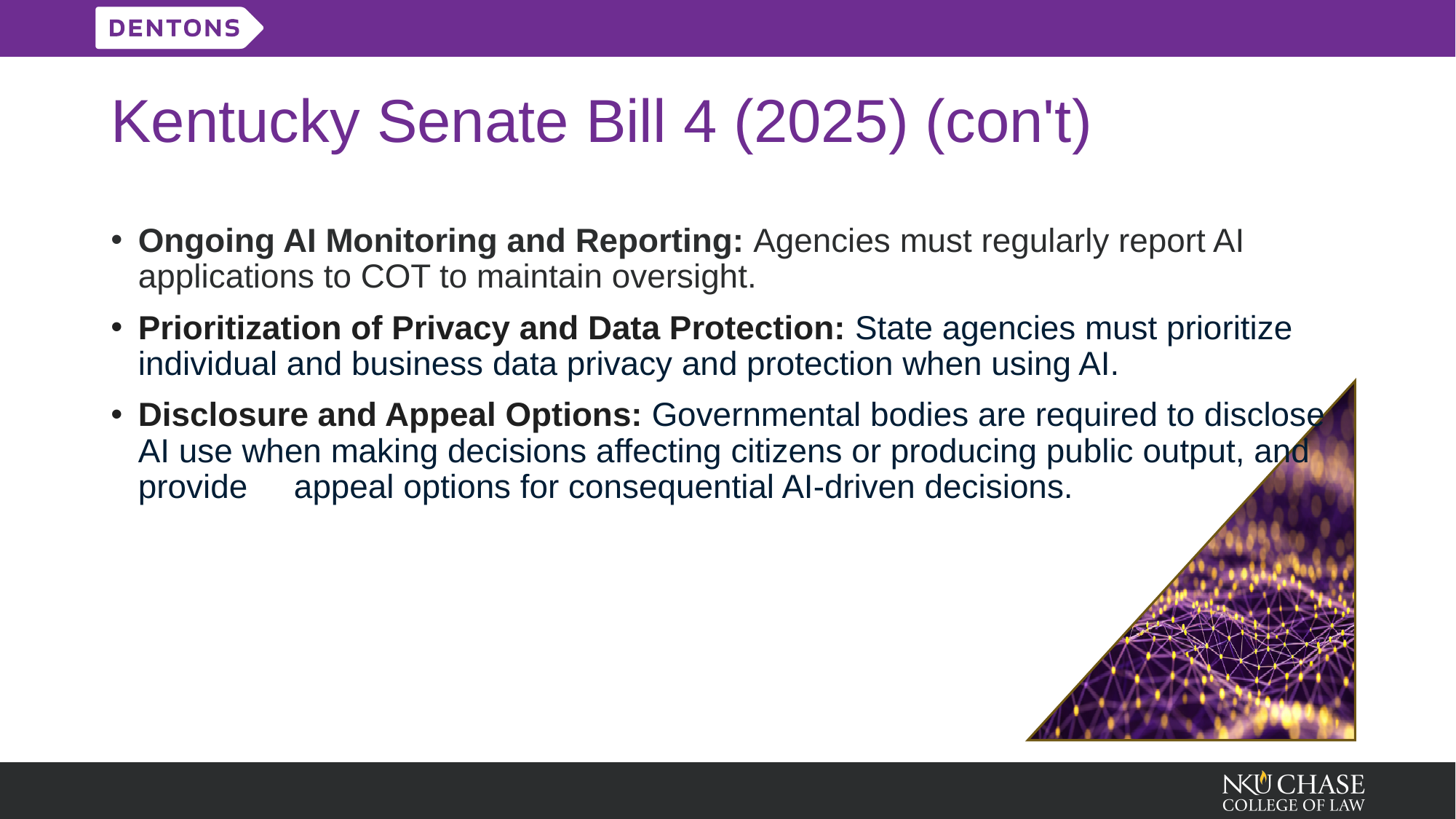

# Kentucky Senate Bill 4 (2025) (con't)
Ongoing AI Monitoring and Reporting: Agencies must regularly report AI applications to COT to maintain oversight.
Prioritization of Privacy and Data Protection: State agencies must prioritize individual and business data privacy and protection when using AI.
Disclosure and Appeal Options: Governmental bodies are required to disclose AI use when making decisions affecting citizens or producing public output, and provide     appeal options for consequential AI-driven decisions.